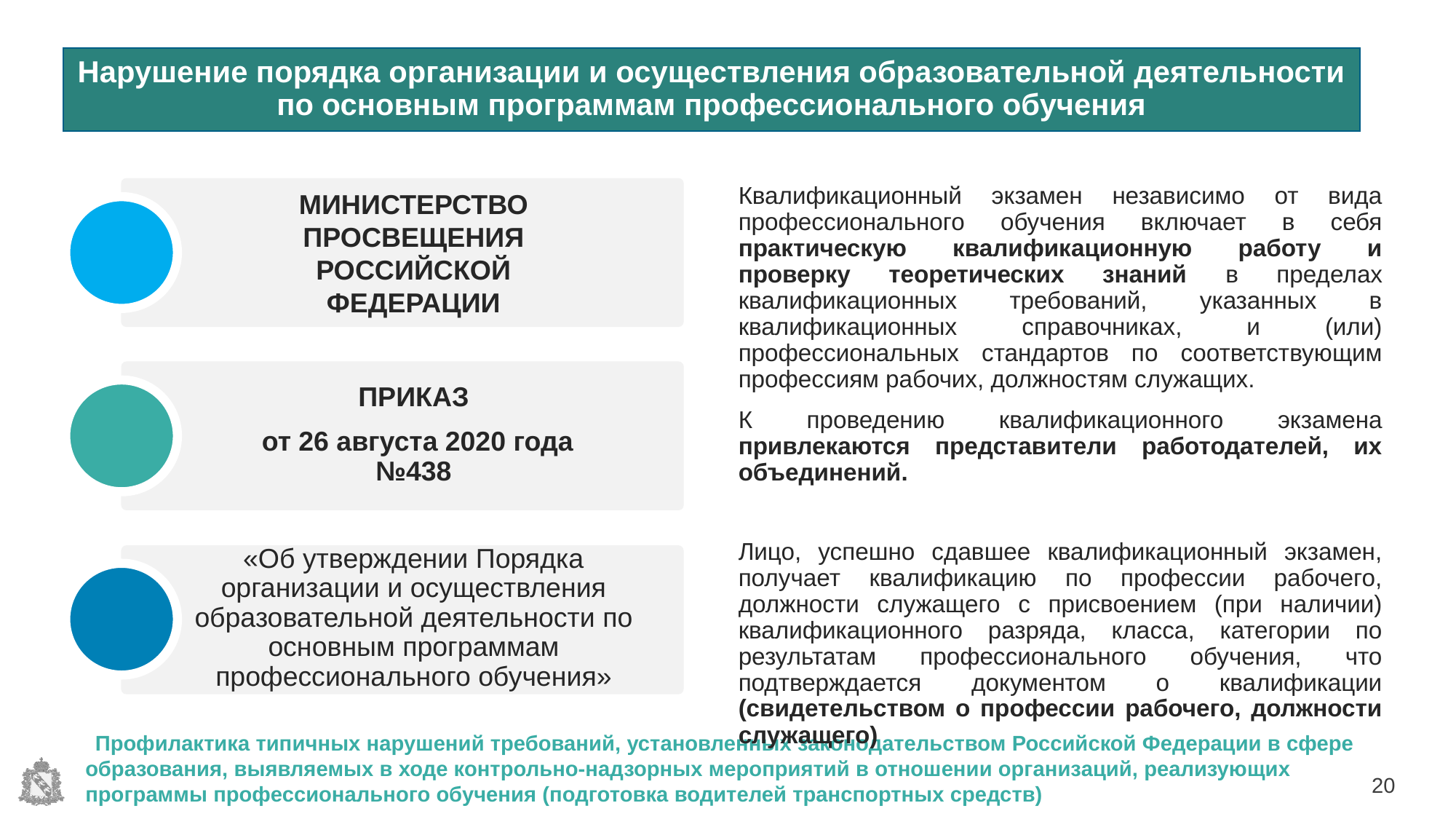

# Нарушение порядка организации и осуществления образовательной деятельности по основным программам профессионального обучения
Квалификационный экзамен независимо от вида профессионального обучения включает в себя практическую квалификационную работу и проверку теоретических знаний в пределах квалификационных требований, указанных в квалификационных справочниках, и (или) профессиональных стандартов по соответствующим профессиям рабочих, должностям служащих.
К проведению квалификационного экзамена привлекаются представители работодателей, их объединений.

Лицо, успешно сдавшее квалификационный экзамен, получает квалификацию по профессии рабочего, должности служащего с присвоением (при наличии) квалификационного разряда, класса, категории по результатам профессионального обучения, что подтверждается документом о квалификации (свидетельством о профессии рабочего, должности служащего)
МИНИСТЕРСТВО ПРОСВЕЩЕНИЯ РОССИЙСКОЙ ФЕДЕРАЦИИ
ПРИКАЗ
 от 26 августа 2020 года №438
«Об утверждении Порядка организации и осуществления образовательной деятельности по основным программам профессионального обучения»